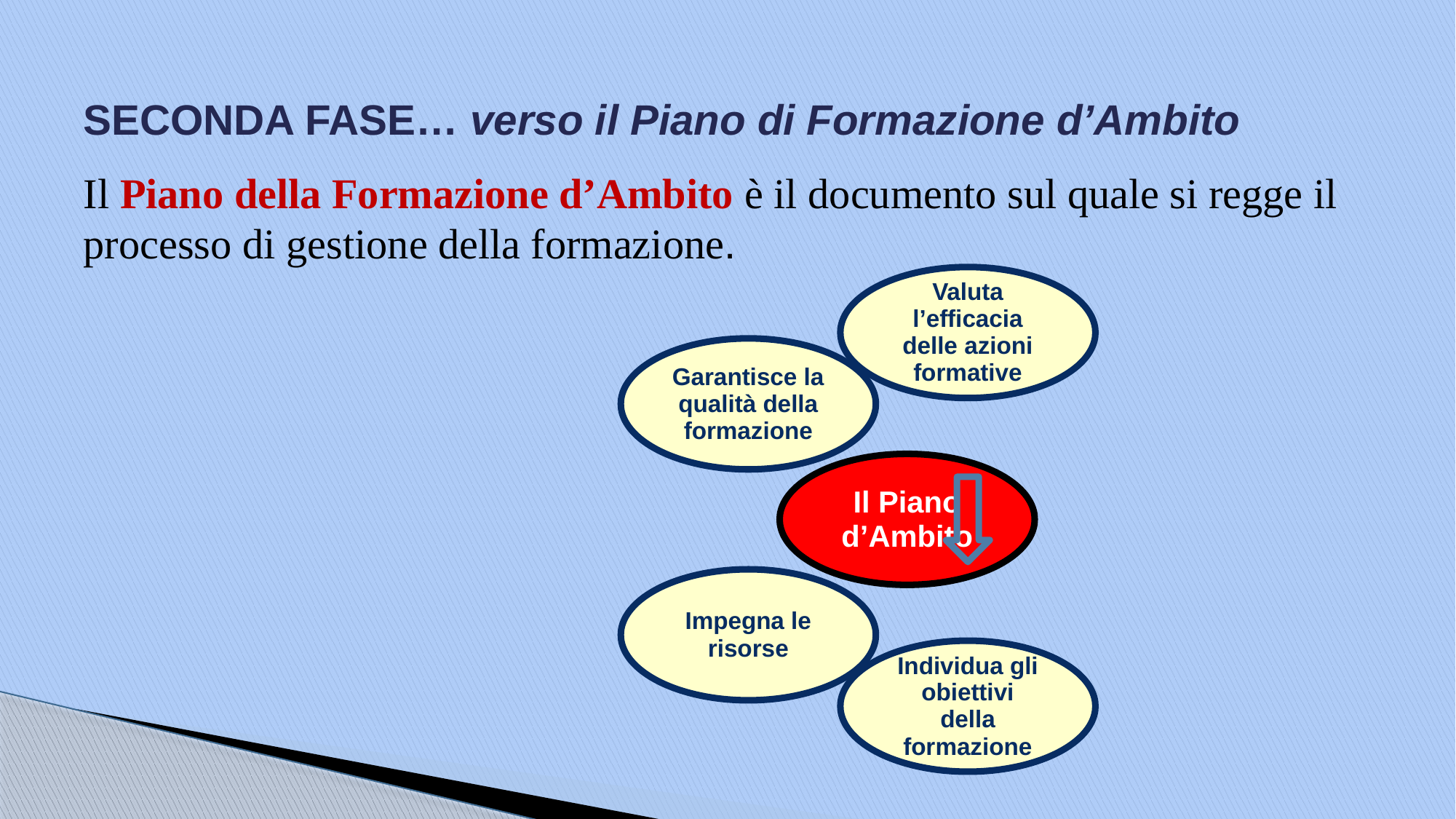

# SECONDA FASE… verso il Piano di Formazione d’Ambito
Il Piano della Formazione d’Ambito è il documento sul quale si regge il processo di gestione della formazione.
Il Piano d’Ambito
Individua gli obiettivi della formazione
Impegna le risorse
Garantisce la qualità della formazione
Valuta l’efficacia delle azioni formative